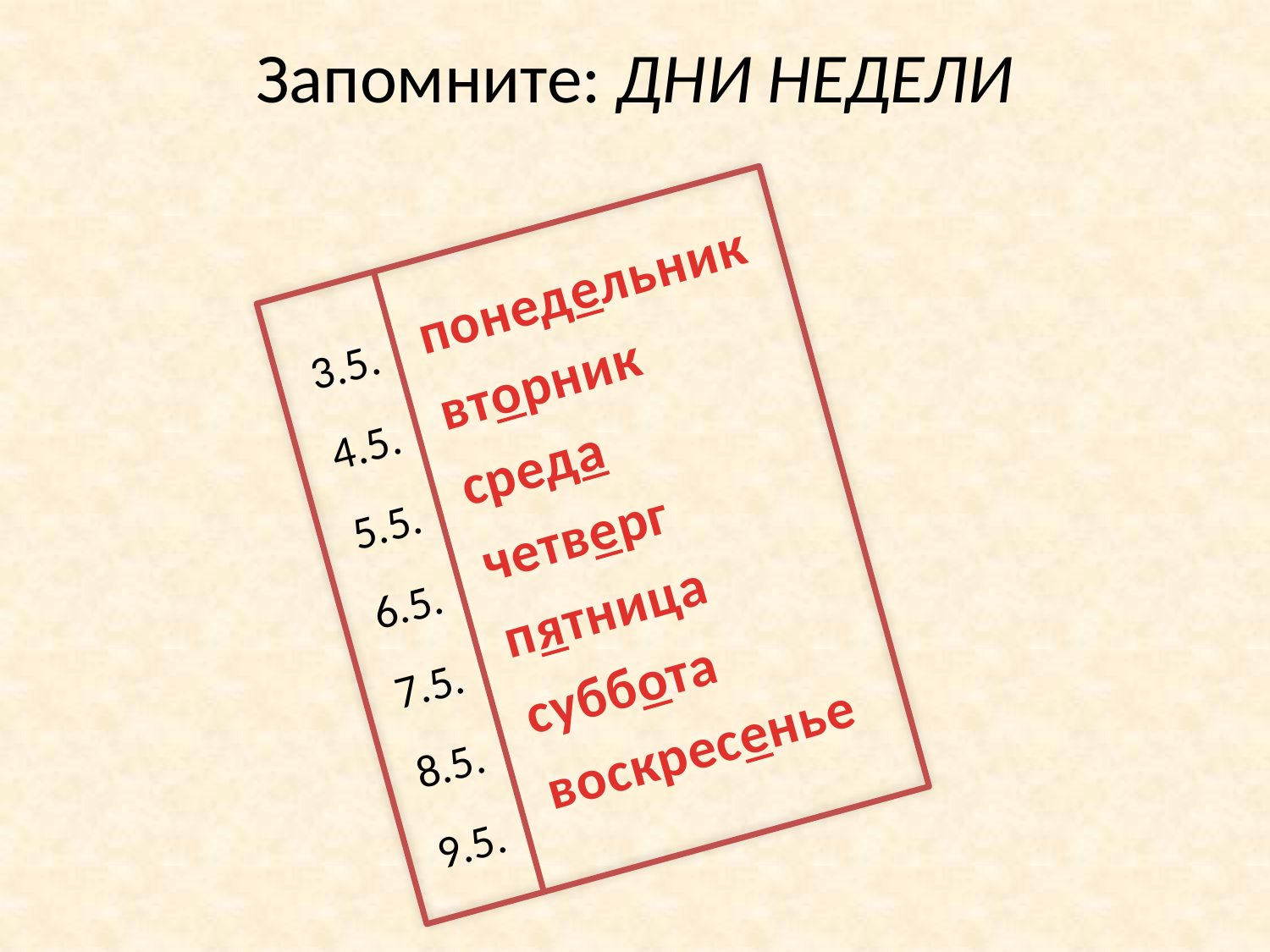

Запомните: ДНИ НЕДЕЛИ

понедельник
вторник
среда
четверг
пятница
суббота
воскресенье
3.5.
4.5.
5.5.
6.5.
7.5.
8.5.
9.5.